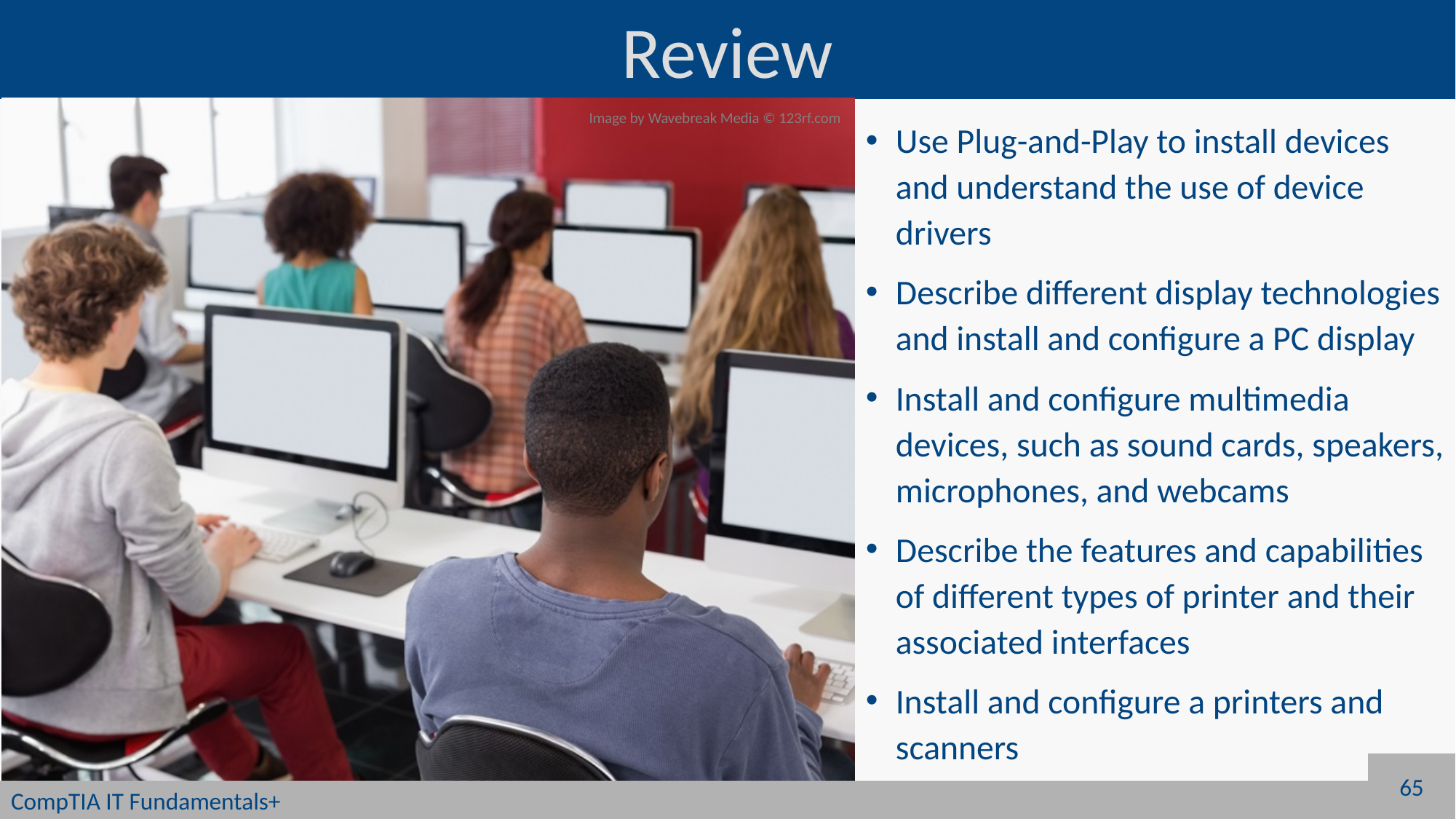

Use Plug-and-Play to install devices and understand the use of device drivers
Describe different display technologies and install and configure a PC display
Install and configure multimedia devices, such as sound cards, speakers, microphones, and webcams
Describe the features and capabilities of different types of printer and their associated interfaces
Install and configure a printers and scanners
65
CompTIA IT Fundamentals+